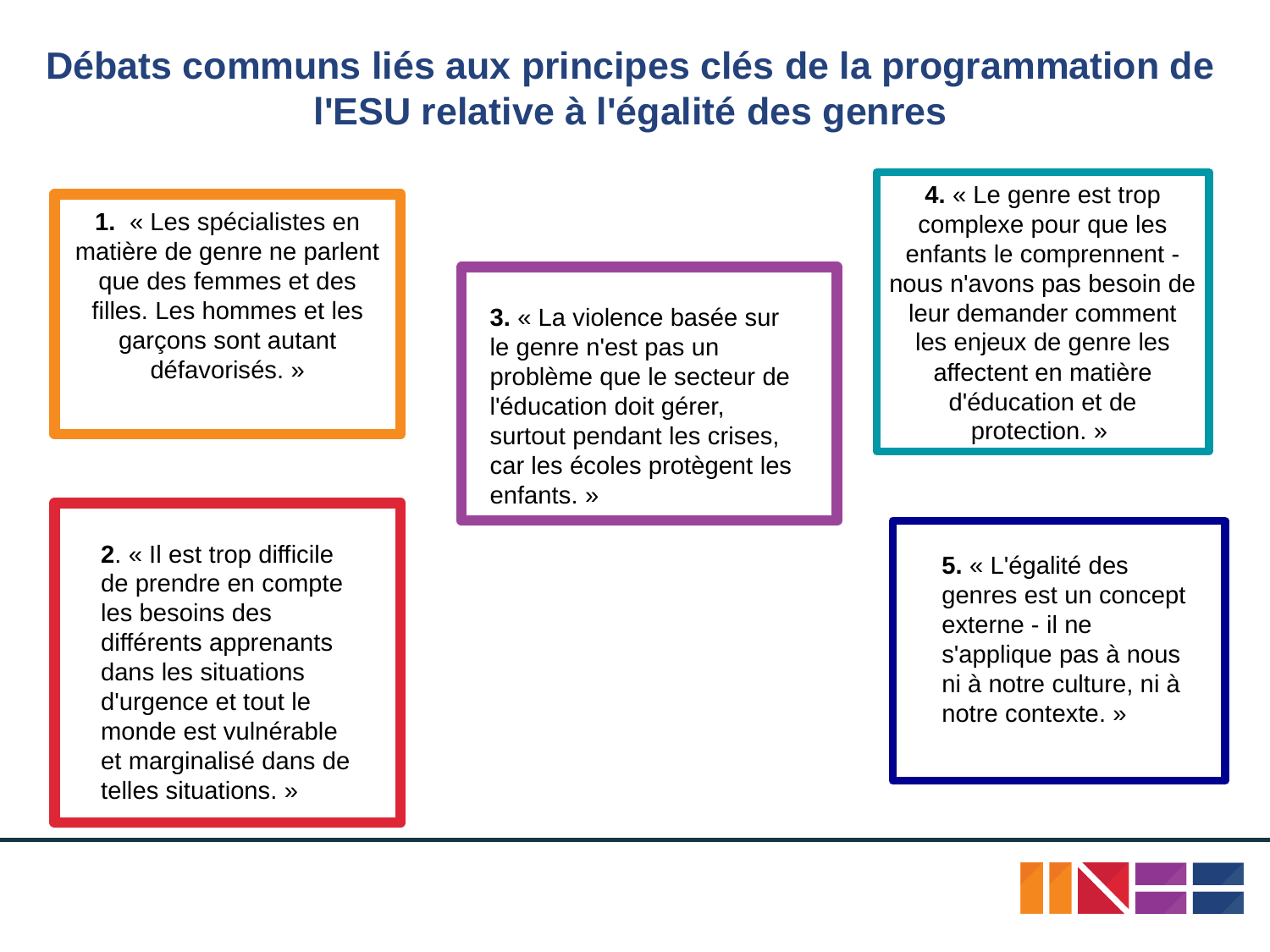

# Débats communs liés aux principes clés de la programmation de l'ESU relative à l'égalité des genres

4. « Le genre est trop complexe pour que les enfants le comprennent - nous n'avons pas besoin de leur demander comment les enjeux de genre les affectent en matière d'éducation et de protection. »
1.  « Les spécialistes en matière de genre ne parlent que des femmes et des filles. Les hommes et les garçons sont autant défavorisés. »

3. « La violence basée sur le genre n'est pas un problème que le secteur de l'éducation doit gérer, surtout pendant les crises, car les écoles protègent les enfants. »

2. « Il est trop difficile de prendre en compte les besoins des différents apprenants dans les situations d'urgence et tout le monde est vulnérable et marginalisé dans de telles situations. »
5. « L'égalité des genres est un concept externe - il ne s'applique pas à nous ni à notre culture, ni à notre contexte. »